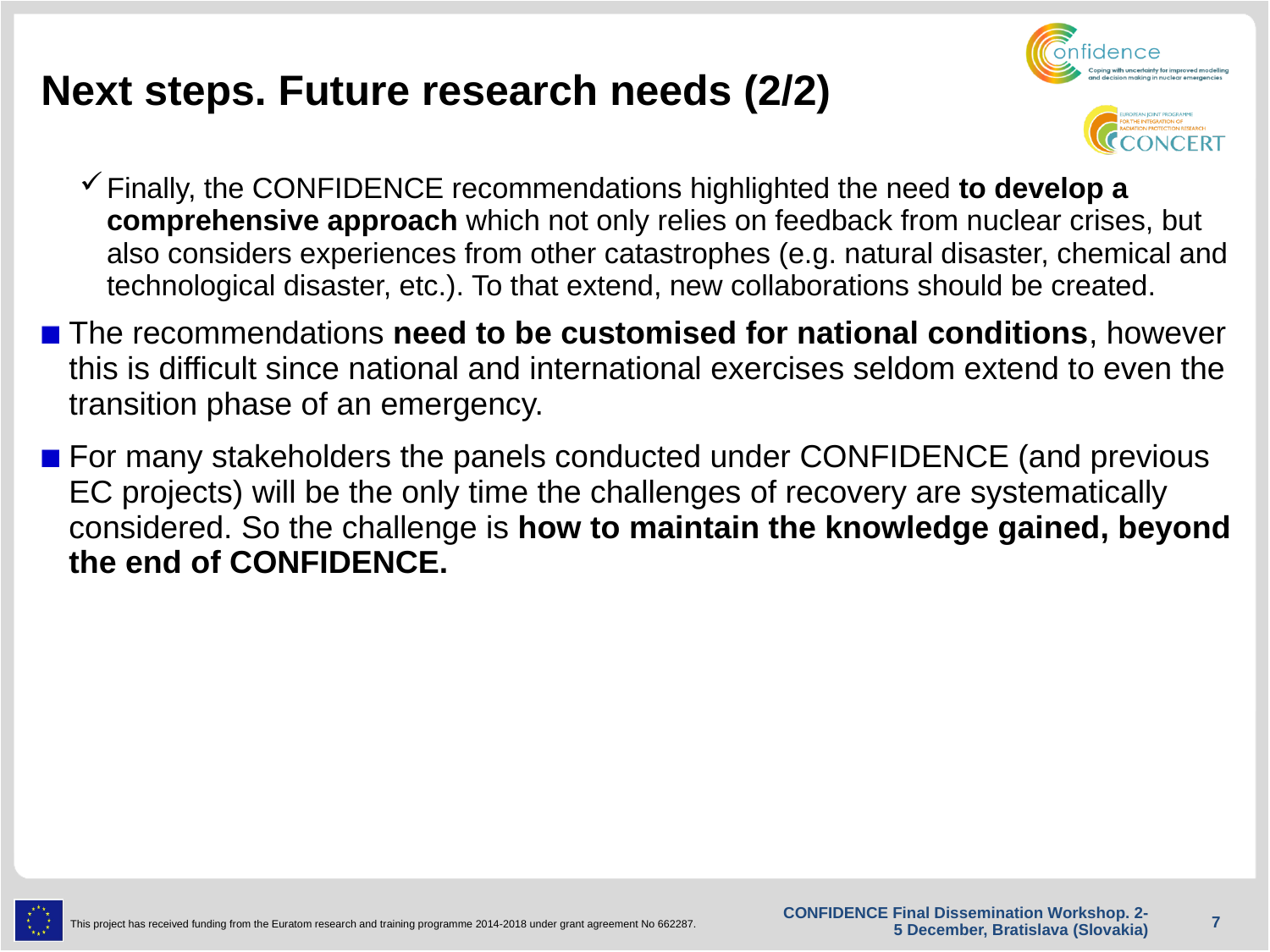

# Next steps. Future research needs (2/2)
Finally, the CONFIDENCE recommendations highlighted the need to develop a comprehensive approach which not only relies on feedback from nuclear crises, but also considers experiences from other catastrophes (e.g. natural disaster, chemical and technological disaster, etc.). To that extend, new collaborations should be created.
The recommendations need to be customised for national conditions, however this is difficult since national and international exercises seldom extend to even the transition phase of an emergency.
For many stakeholders the panels conducted under CONFIDENCE (and previous EC projects) will be the only time the challenges of recovery are systematically considered. So the challenge is how to maintain the knowledge gained, beyond the end of CONFIDENCE.

CONFIDENCE Final Dissemination Workshop. 2-5 December, Bratislava (Slovakia)
7